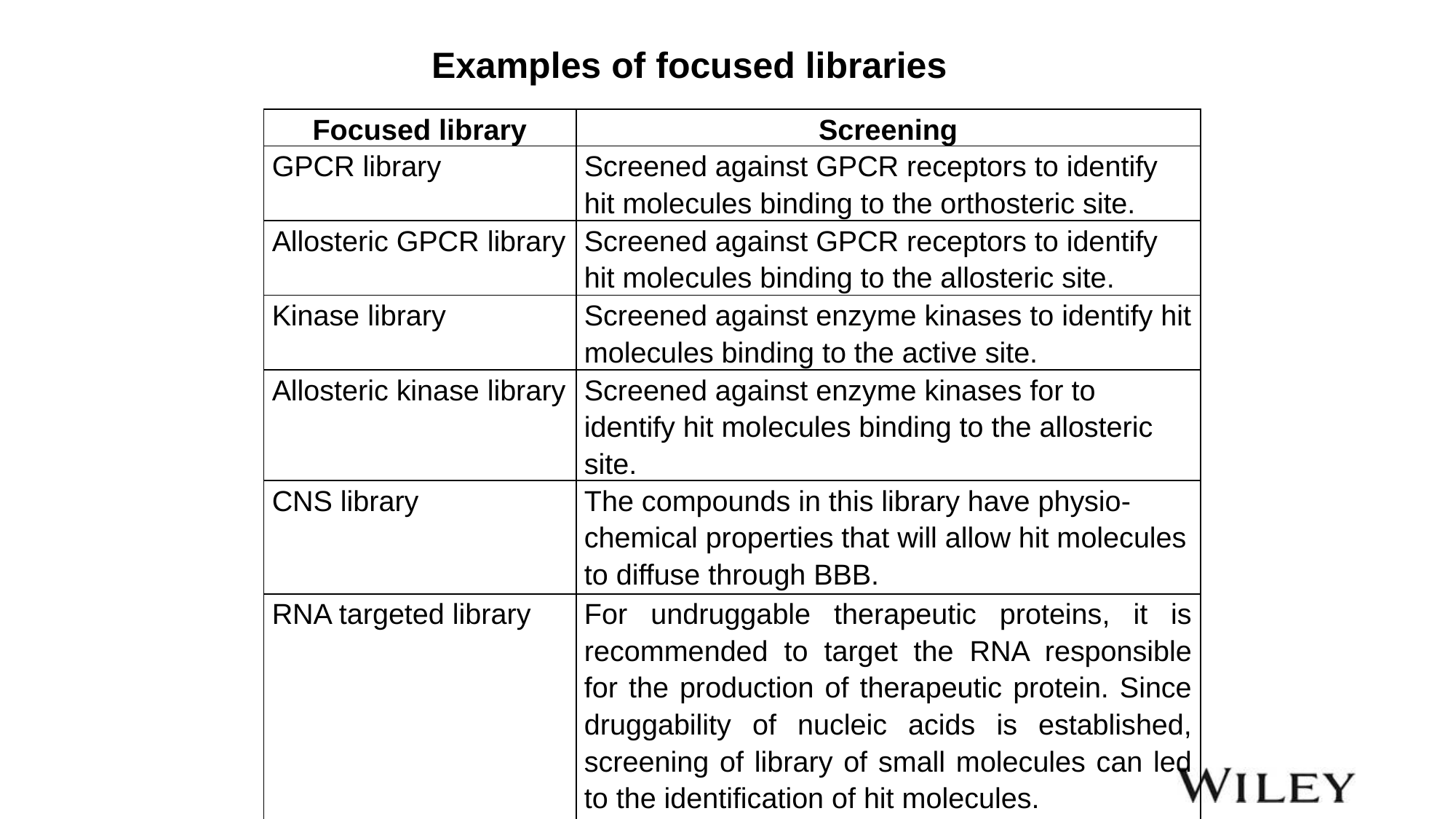

Examples of focused libraries
| Focused library | Screening |
| --- | --- |
| GPCR library | Screened against GPCR receptors to identify hit molecules binding to the orthosteric site. |
| Allosteric GPCR library | Screened against GPCR receptors to identify hit molecules binding to the allosteric site. |
| Kinase library | Screened against enzyme kinases to identify hit molecules binding to the active site. |
| Allosteric kinase library | Screened against enzyme kinases for to identify hit molecules binding to the allosteric site. |
| CNS library | The compounds in this library have physio-chemical properties that will allow hit molecules to diffuse through BBB. |
| RNA targeted library | For undruggable therapeutic proteins, it is recommended to target the RNA responsible for the production of therapeutic protein. Since druggability of nucleic acids is established, screening of library of small molecules can led to the identification of hit molecules. |